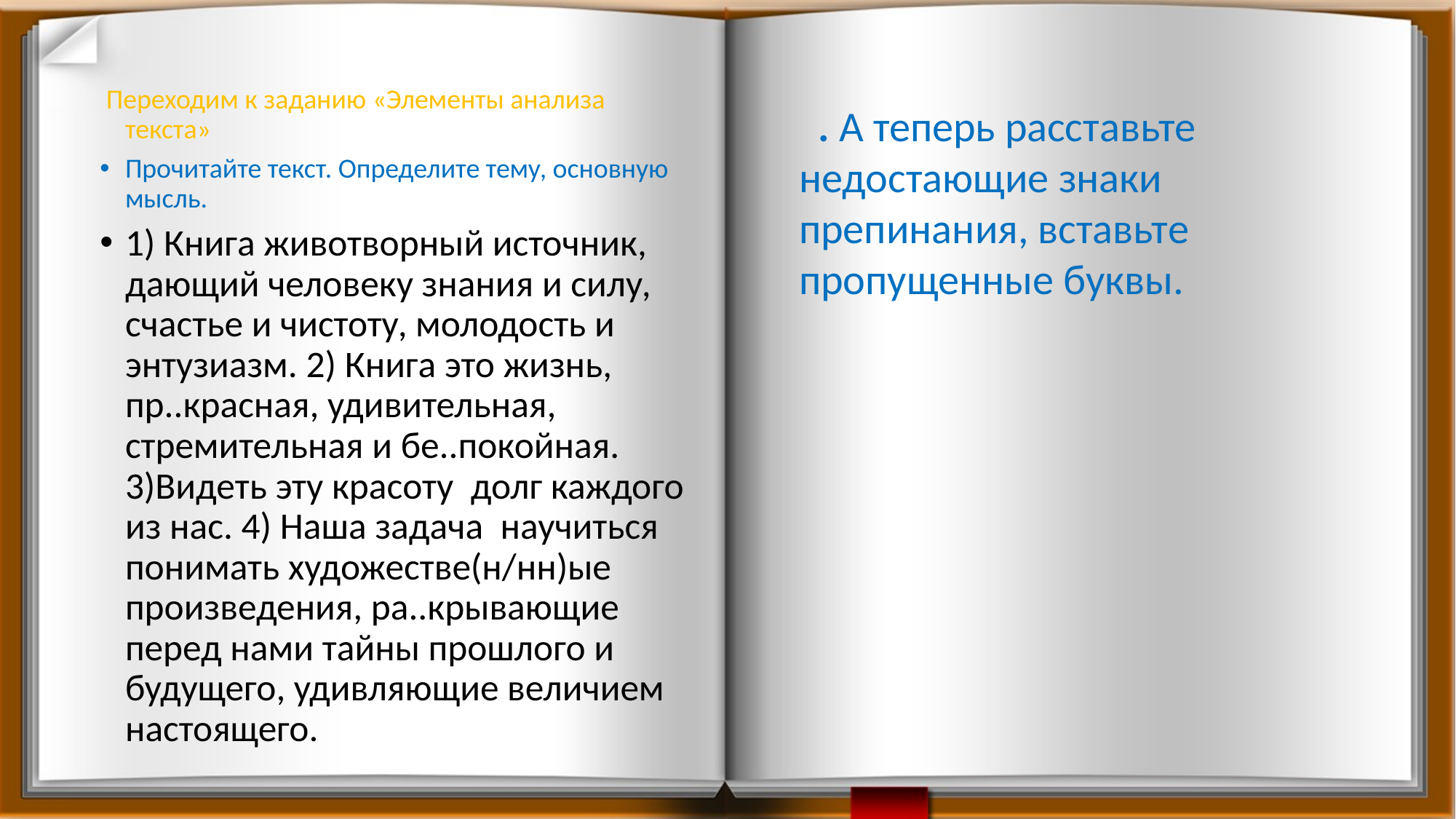

#
 Переходим к заданию «Элементы анализа текста»
Прочитайте текст. Определите тему, основную мысль.
1) Книга животворный источник, дающий человеку знания и силу, счастье и чистоту, молодость и энтузиазм. 2) Книга это жизнь, пр..красная, удивительная, стремительная и бе..покойная. 3)Видеть эту красоту  долг каждого из нас. 4) Наша задача  научиться понимать художестве(н/нн)ые произведения, ра..крывающие перед нами тайны прошлого и будущего, удивляющие величием настоящего.
  . А теперь расставьте недостающие знаки препинания, вставьте пропущенные буквы.